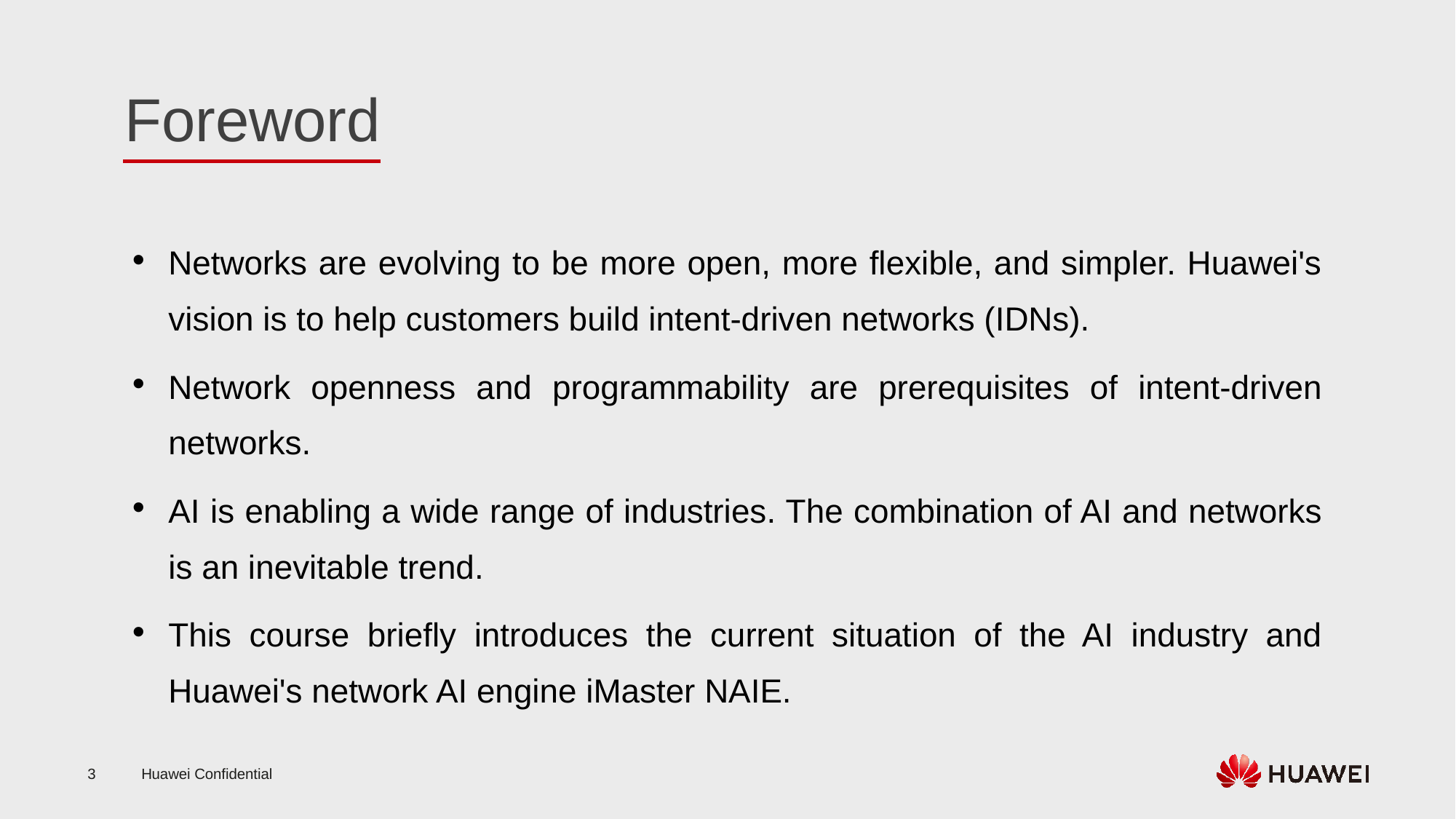

Networks are evolving to be more open, more flexible, and simpler. Huawei's vision is to help customers build intent-driven networks (IDNs).
Network openness and programmability are prerequisites of intent-driven networks.
AI is enabling a wide range of industries. The combination of AI and networks is an inevitable trend.
This course briefly introduces the current situation of the AI industry and Huawei's network AI engine iMaster NAIE.